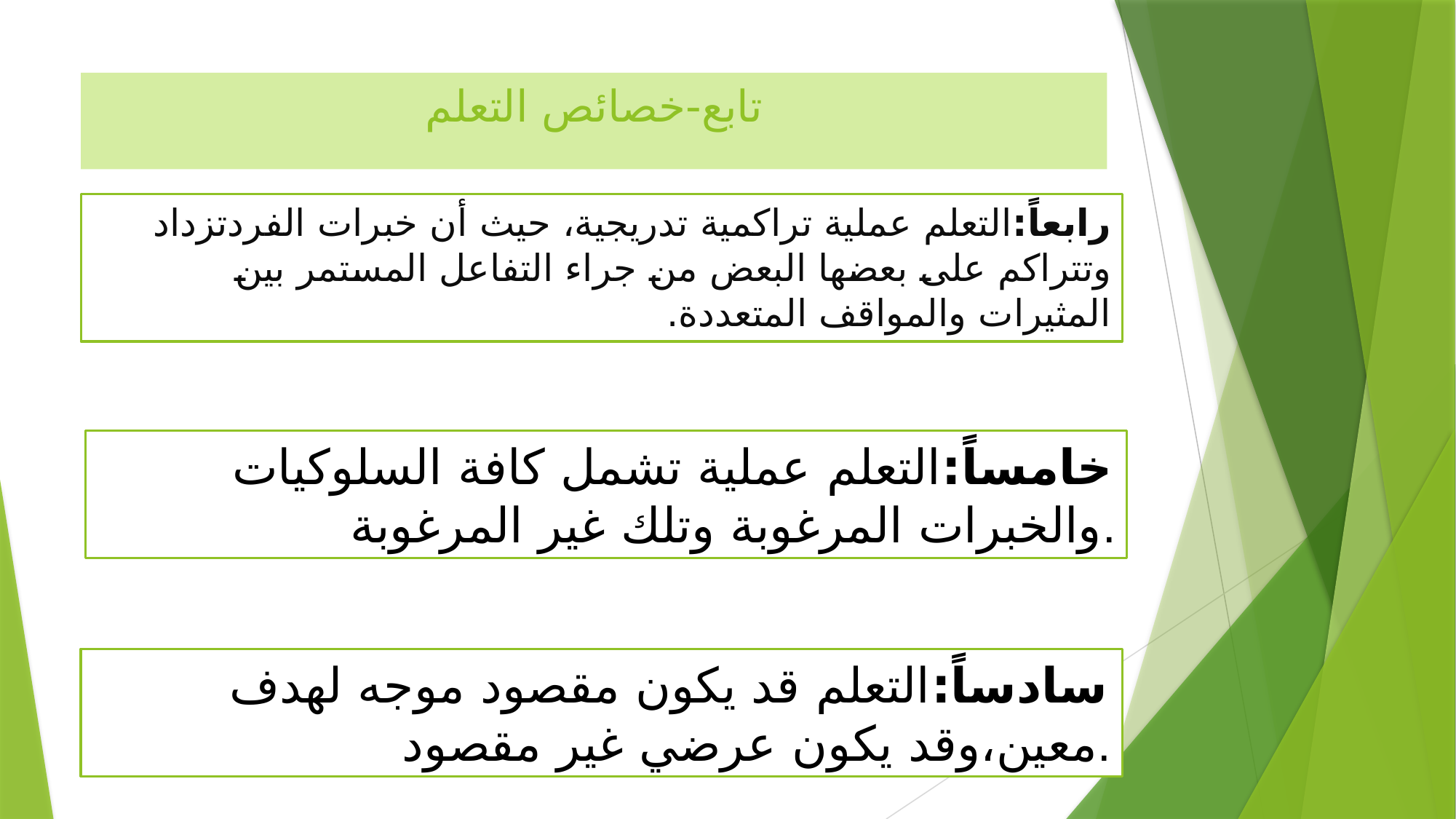

# تابع-خصائص التعلم
رابعاً:التعلم عملية تراكمية تدريجية، حيث أن خبرات الفردتزداد وتتراكم على بعضها البعض من جراء التفاعل المستمر بين المثيرات والمواقف المتعددة.
خامساً:التعلم عملية تشمل كافة السلوكيات والخبرات المرغوبة وتلك غير المرغوبة.
سادساً:التعلم قد يكون مقصود موجه لهدف معين،وقد يكون عرضي غير مقصود.